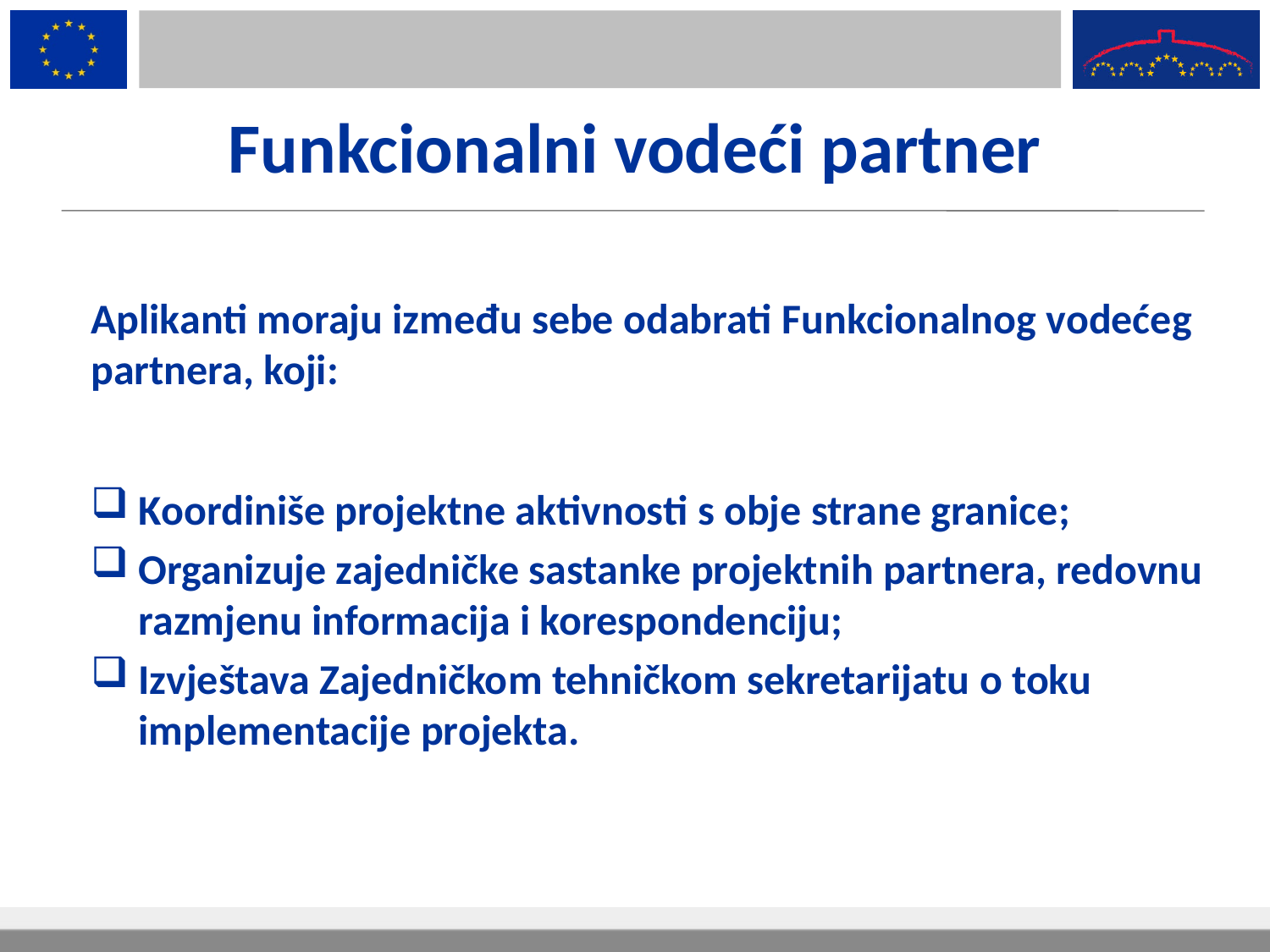

# Funkcionalni vodeći partner
Aplikanti moraju između sebe odabrati Funkcionalnog vodećeg partnera, koji:

Koordiniše projektne aktivnosti s obje strane granice;
Organizuje zajedničke sastanke projektnih partnera, redovnu razmjenu informacija i korespondenciju;
Izvještava Zajedničkom tehničkom sekretarijatu o toku implementacije projekta.